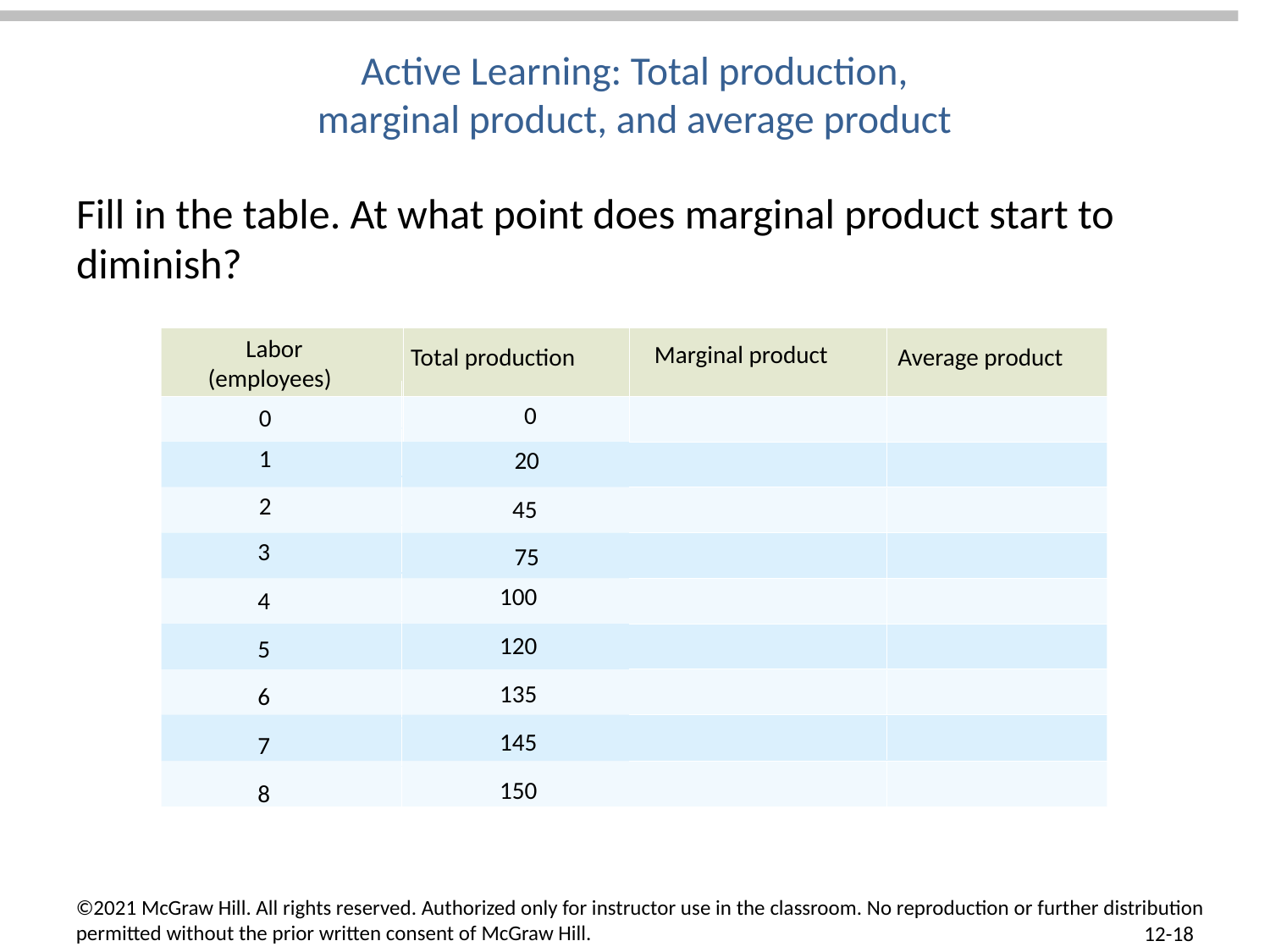

# Active Learning: Total production, marginal product, and average product
Fill in the table. At what point does marginal product start to diminish?

Labor
Marginal product
Total production
Average product
(employees)

0
0

1

20

2
45

3
75

100
4

120
5

135
6

145
7

150
8